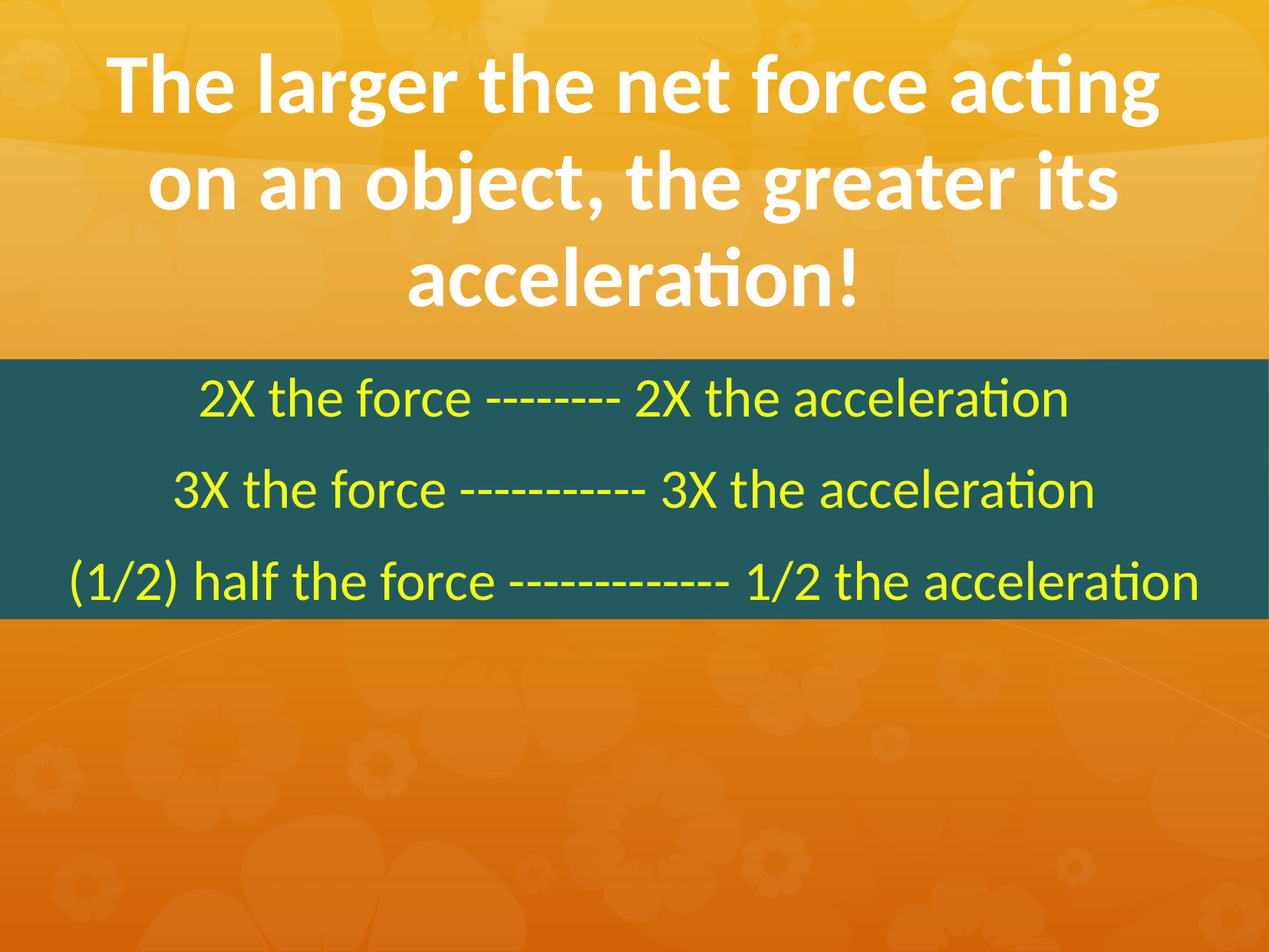

# The larger the net force acting on an object, the greater its acceleration!
2X the force -------- 2X the acceleration
3X the force ----------- 3X the acceleration
(1/2) half the force ------------- 1/2 the acceleration